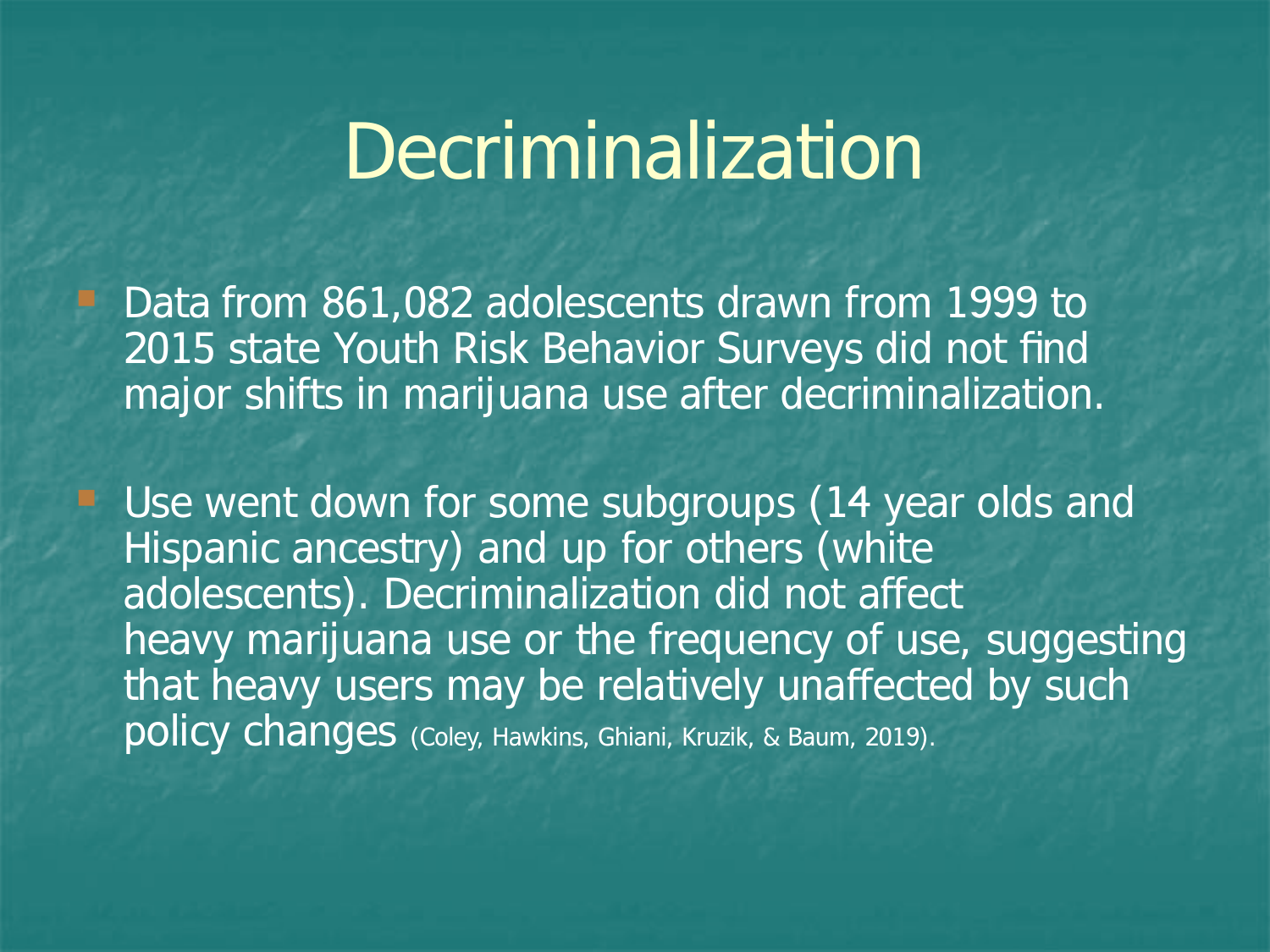

# Decriminalization
Data from 861,082 adolescents drawn from 1999 to 2015 state Youth Risk Behavior Surveys did not find major shifts in marijuana use after decriminalization.

Use went down for some subgroups (14 year olds and Hispanic ancestry) and up for others (white adolescents). Decriminalization did not affect heavy marijuana use or the frequency of use, suggesting that heavy users may be relatively unaffected by such policy changes (Coley, Hawkins, Ghiani, Kruzik, & Baum, 2019).